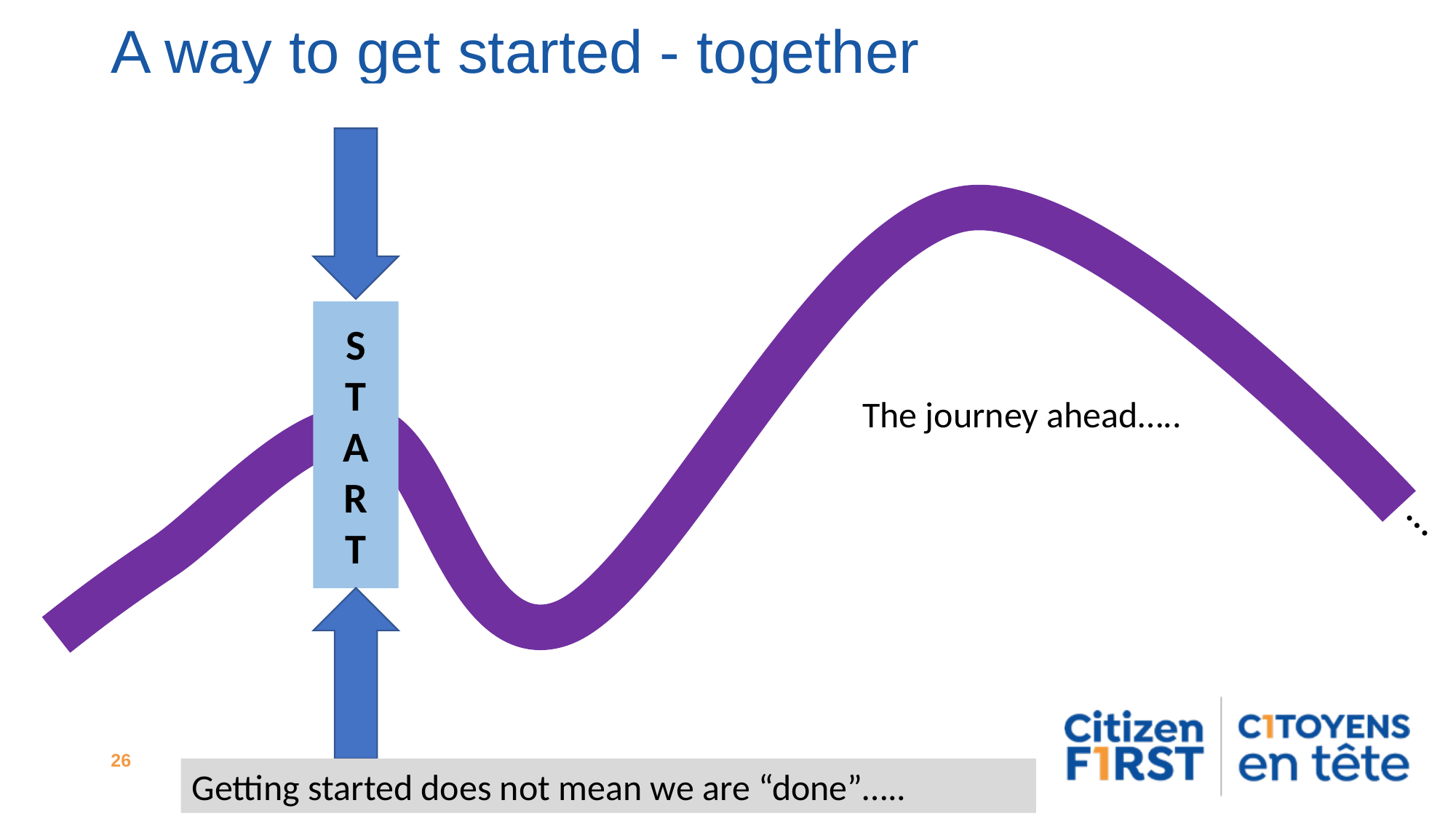

# A way to get started - together

S
T
A
R
T
The journey ahead…..
…

26
Getting started does not mean we are “done”…..